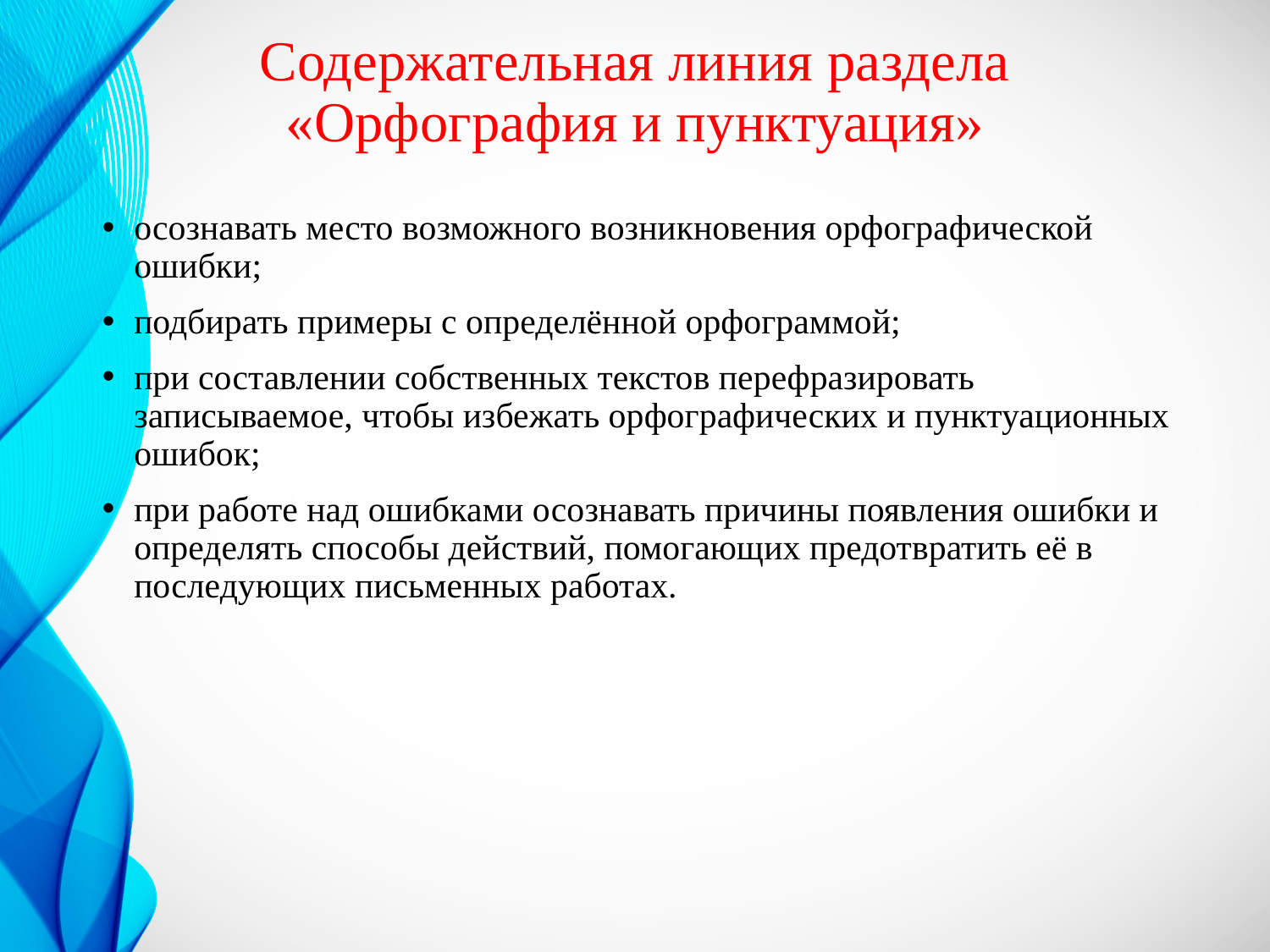

# Содержательная линия раздела «Орфография и пунктуация»
осознавать место возможного возникновения орфографической ошибки;
подбирать примеры с определённой орфограммой;
при составлении собственных текстов перефразировать записываемое, чтобы избежать орфографических и пунктуационных ошибок;
при работе над ошибками осознавать причины появления ошибки и определять способы действий, помогающих предотвратить её в последующих письменных работах.